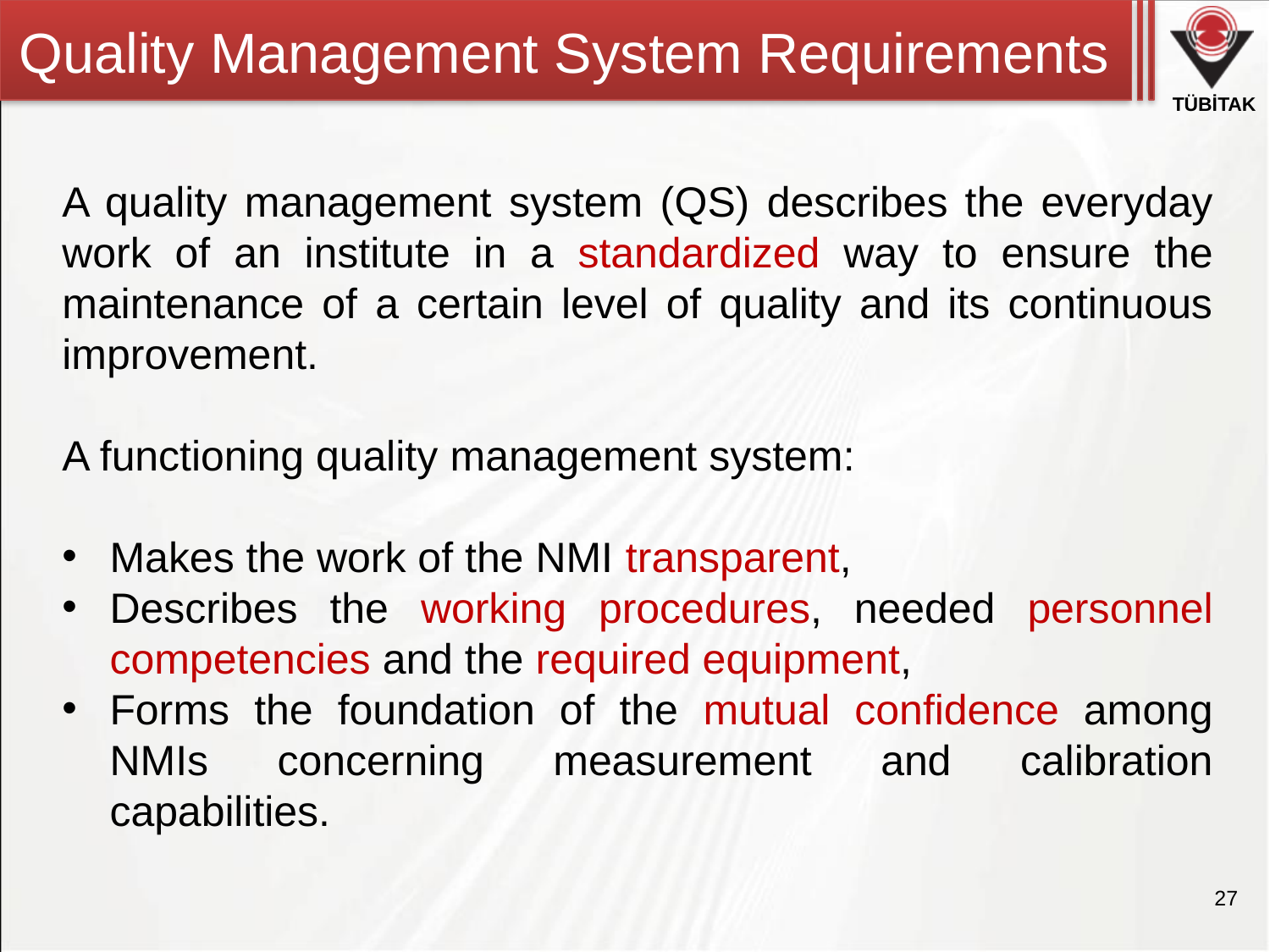

Quality Management System Requirements
A quality management system (QS) describes the everyday work of an institute in a standardized way to ensure the maintenance of a certain level of quality and its continuous improvement.

A functioning quality management system:

Makes the work of the NMI transparent,
Describes the working procedures, needed personnel competencies and the required equipment,
Forms the foundation of the mutual confidence among NMIs concerning measurement and calibration capabilities.

27